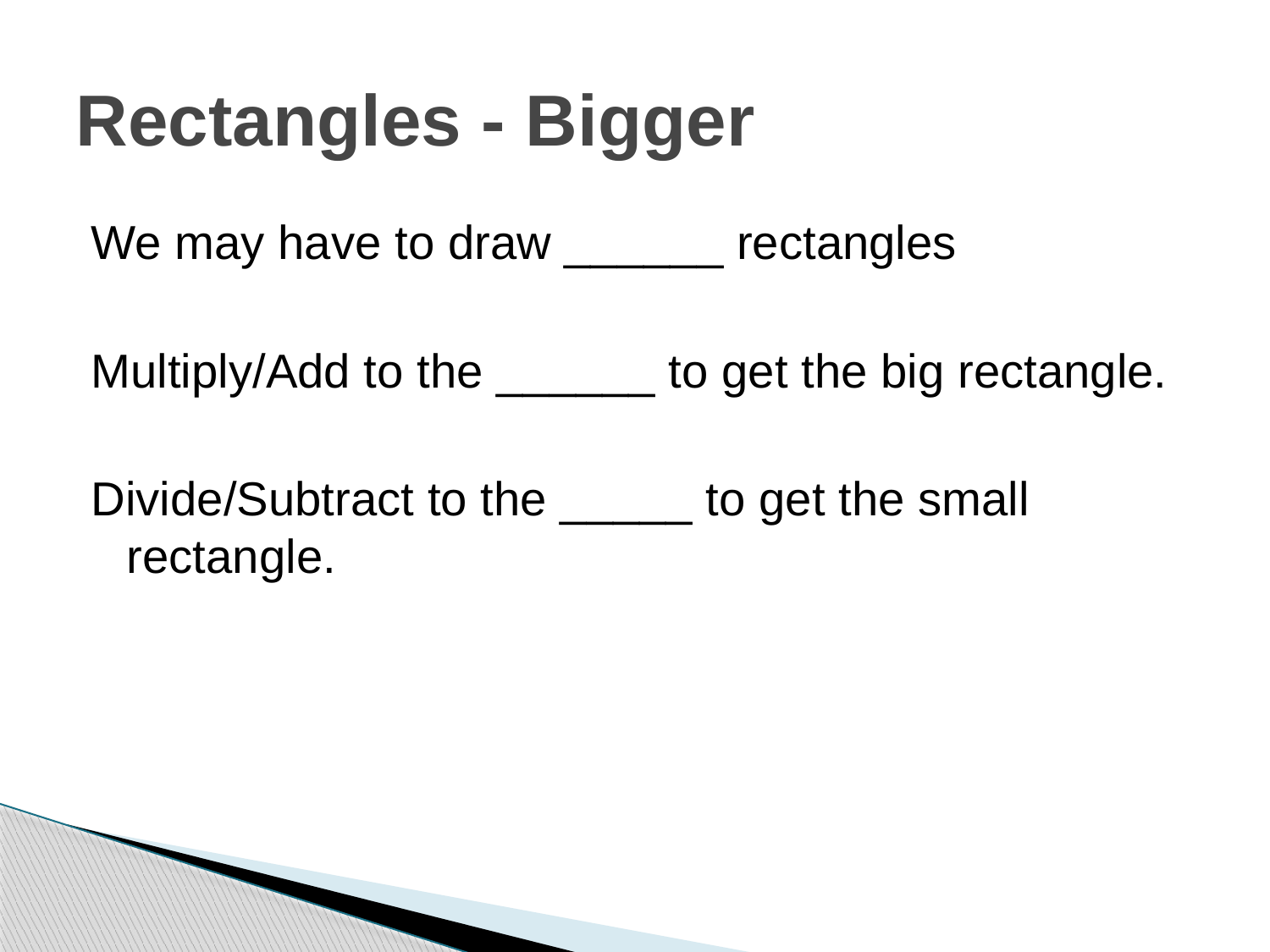

# Rectangles - Bigger
We may have to draw ______ rectangles

Multiply/Add to the ______ to get the big rectangle.

Divide/Subtract to the _____ to get the small rectangle.